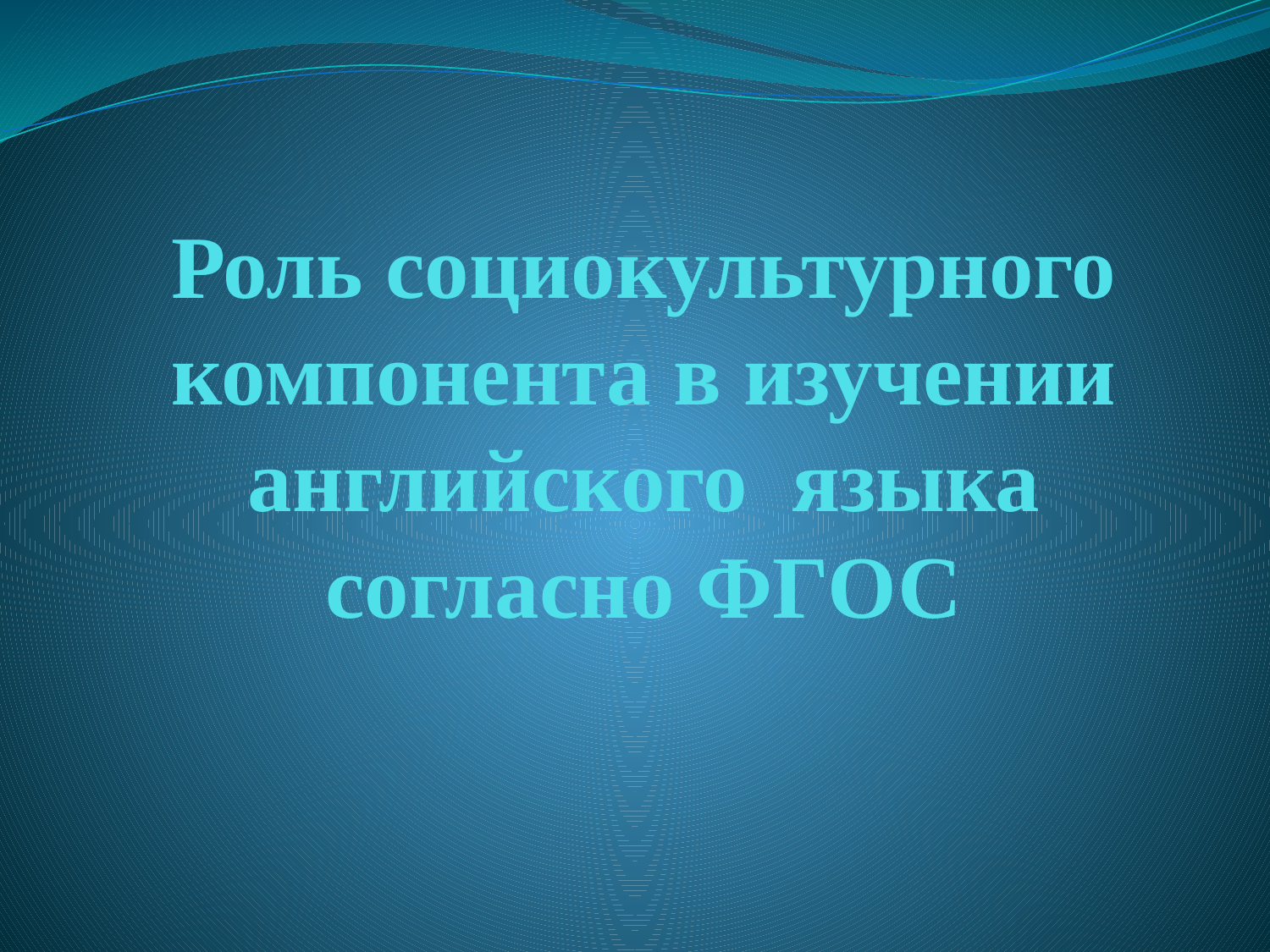

# Роль социокультурного компонента в изучении английского  языка согласно ФГОС